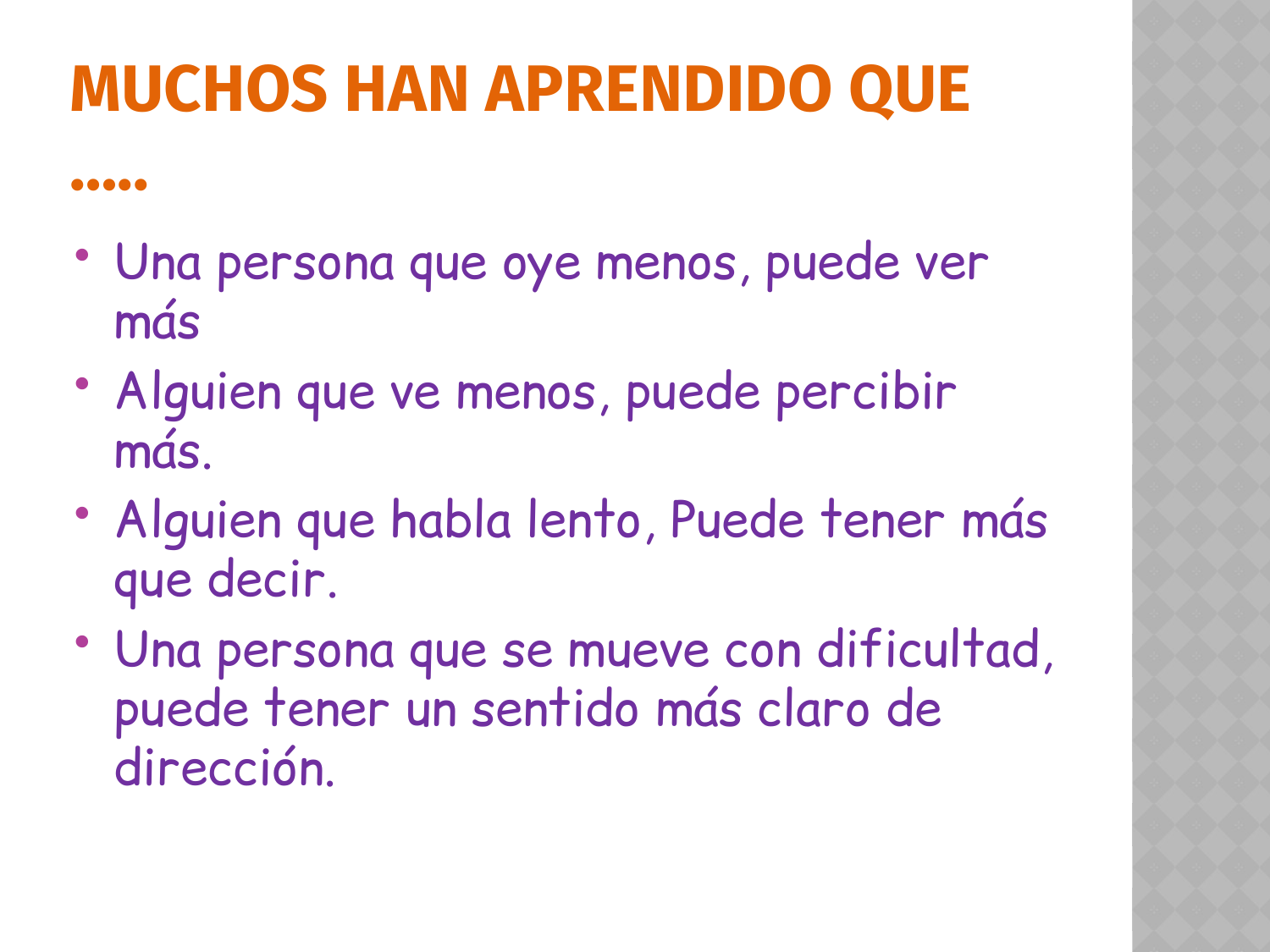

# Muchos han aprendido que …..
Una persona que oye menos, puede ver más
Alguien que ve menos, puede percibir más.
Alguien que habla lento, Puede tener más que decir.
Una persona que se mueve con dificultad, puede tener un sentido más claro de dirección.